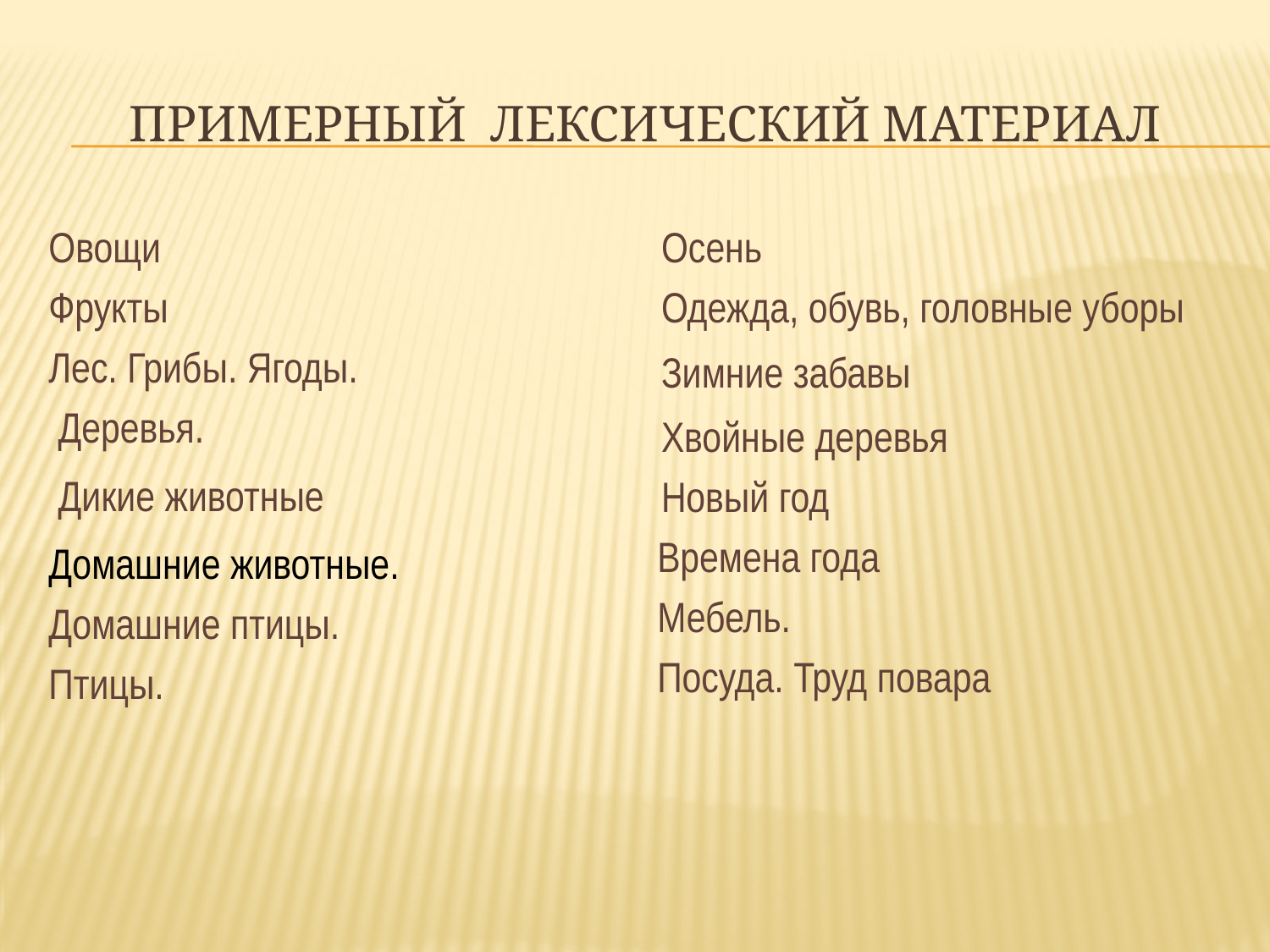

# Примерный  лексический материал
| Овощи |
| --- |
| Фрукты |
| Лес. Грибы. Ягоды. |
| Деревья. |
| Дикие животные |
| Домашние животные. |
| Домашние птицы. |
| Птицы. |
|  |
|  |
| Осень |
| --- |
| Одежда, обувь, головные уборы |
| Зимние забавы |
| Хвойные деревья |
| Новый год |
| Времена года |
| Мебель. |
| Посуда. Труд повара |